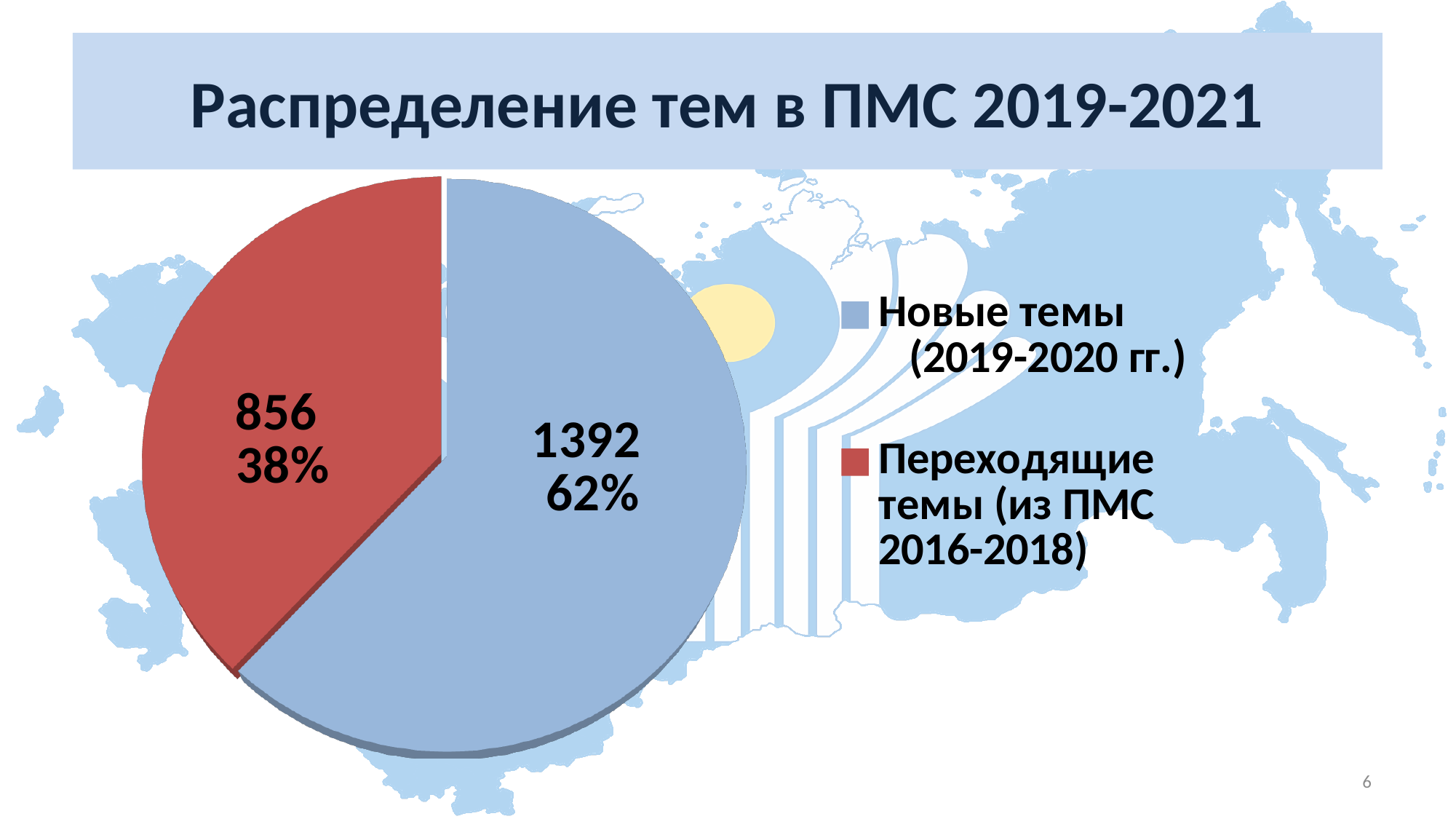

# Распределение тем в ПМС 2019-2021

[unsupported chart]

6